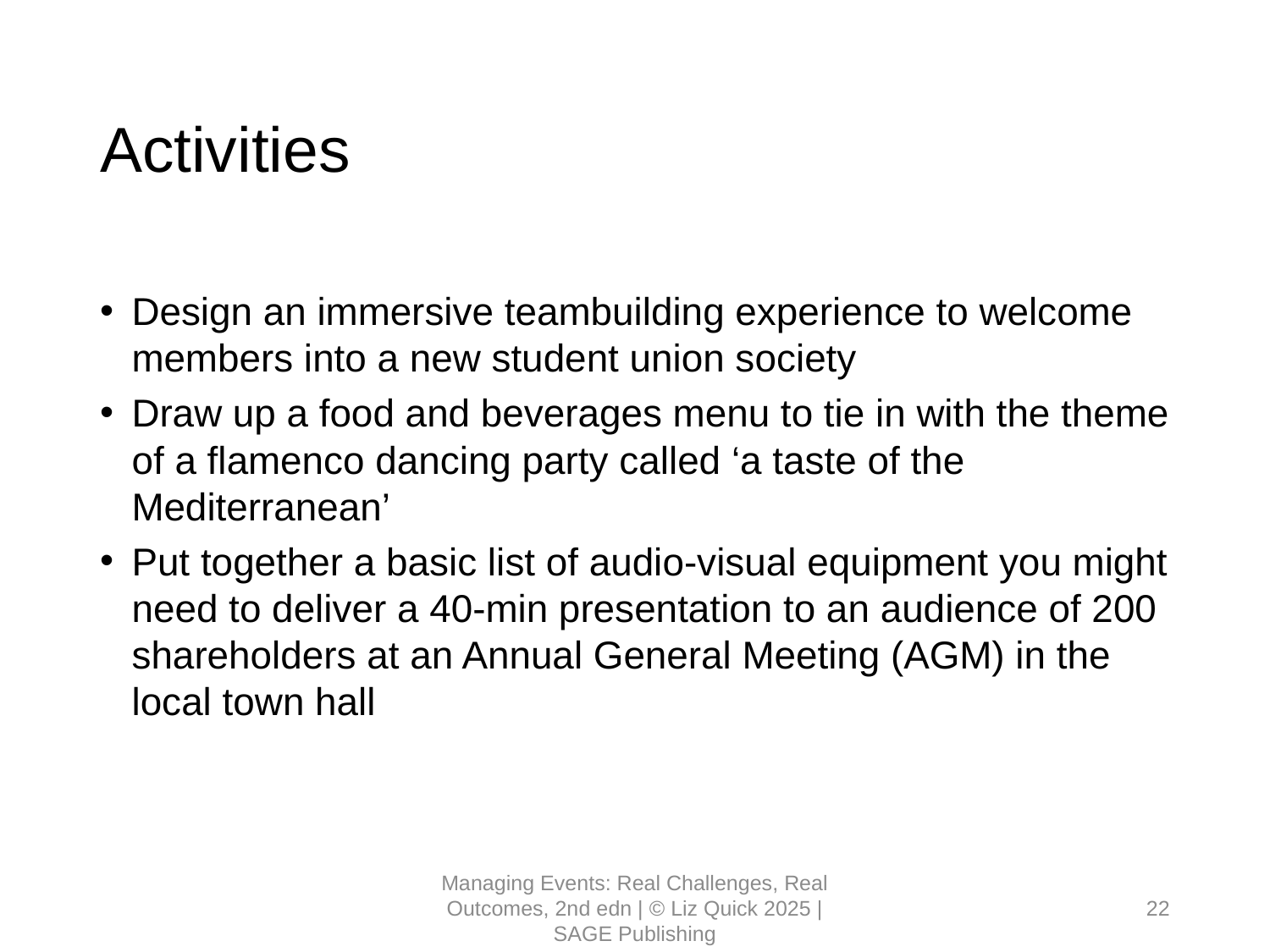

# Activities
Design an immersive teambuilding experience to welcome members into a new student union society
Draw up a food and beverages menu to tie in with the theme of a flamenco dancing party called ‘a taste of the Mediterranean’
Put together a basic list of audio-visual equipment you might need to deliver a 40-min presentation to an audience of 200 shareholders at an Annual General Meeting (AGM) in the local town hall
Managing Events: Real Challenges, Real Outcomes, 2nd edn | © Liz Quick 2025 | SAGE Publishing
22